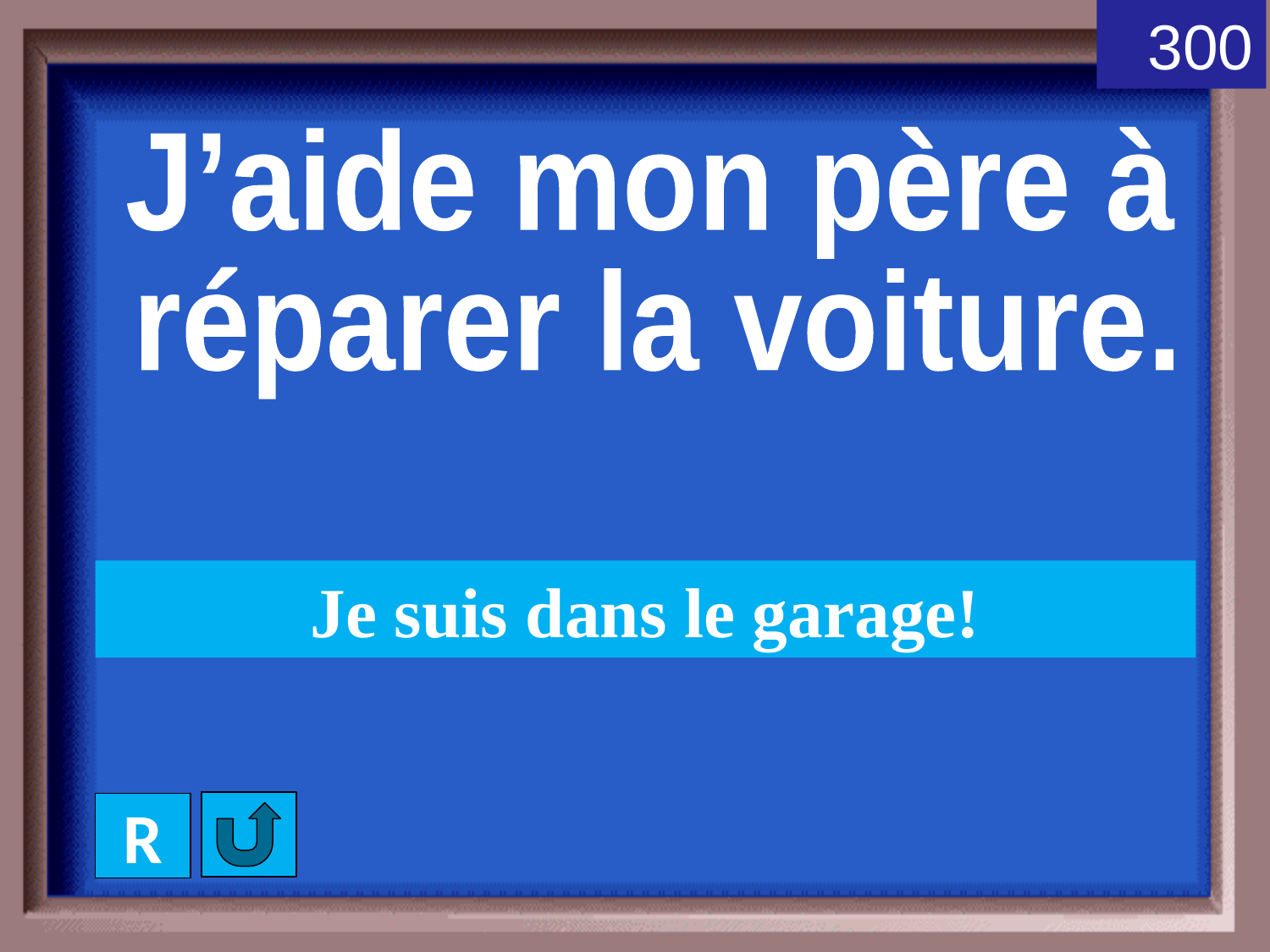

300
J’aide mon père à
réparer la voiture.

Je suis dans le garage!

R